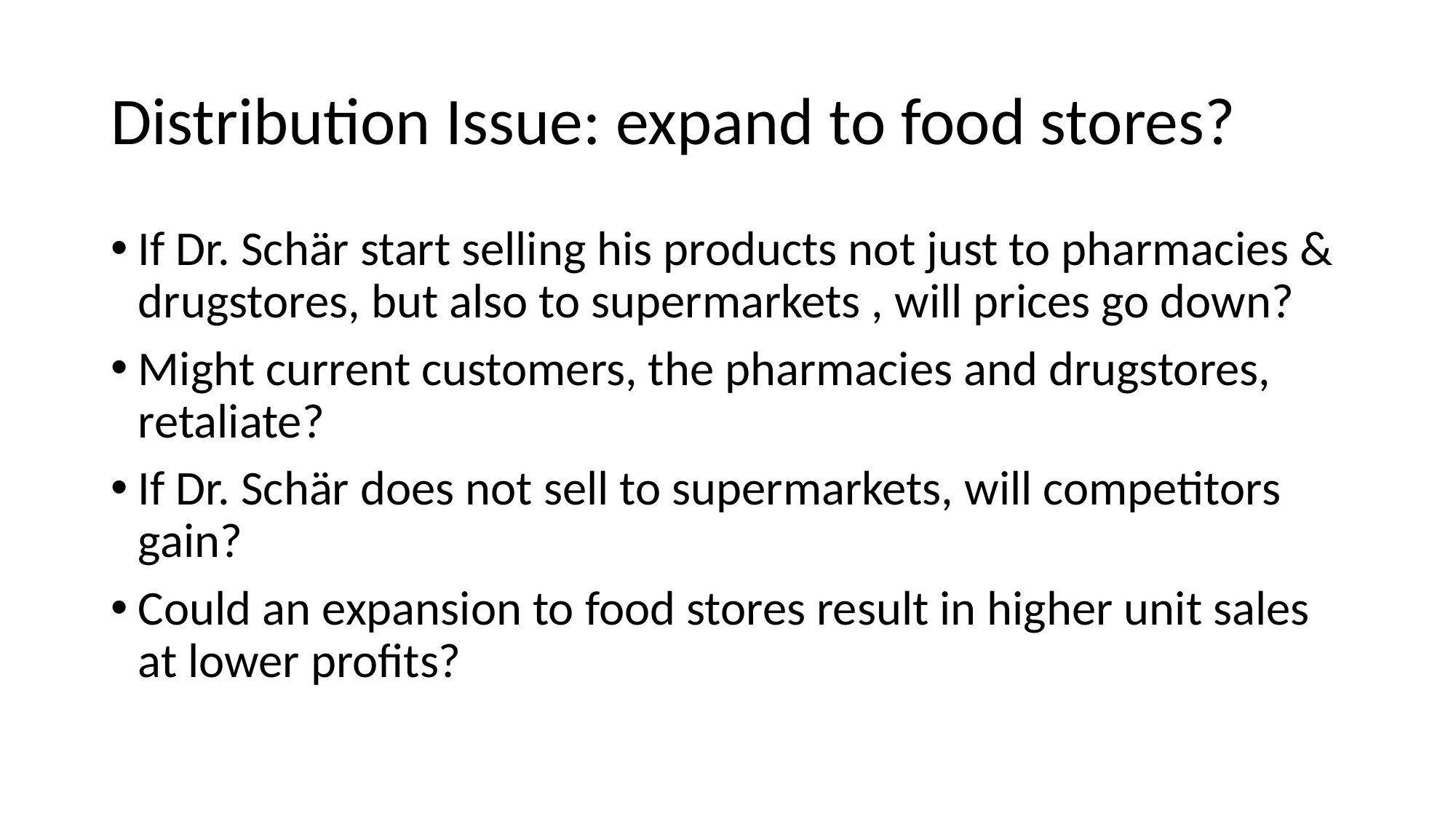

# Distribution Issue: expand to food stores?
If Dr. Schär start selling his products not just to pharmacies & drugstores, but also to supermarkets , will prices go down?
Might current customers, the pharmacies and drugstores, retaliate?
If Dr. Schär does not sell to supermarkets, will competitors gain?
Could an expansion to food stores result in higher unit sales at lower profits?